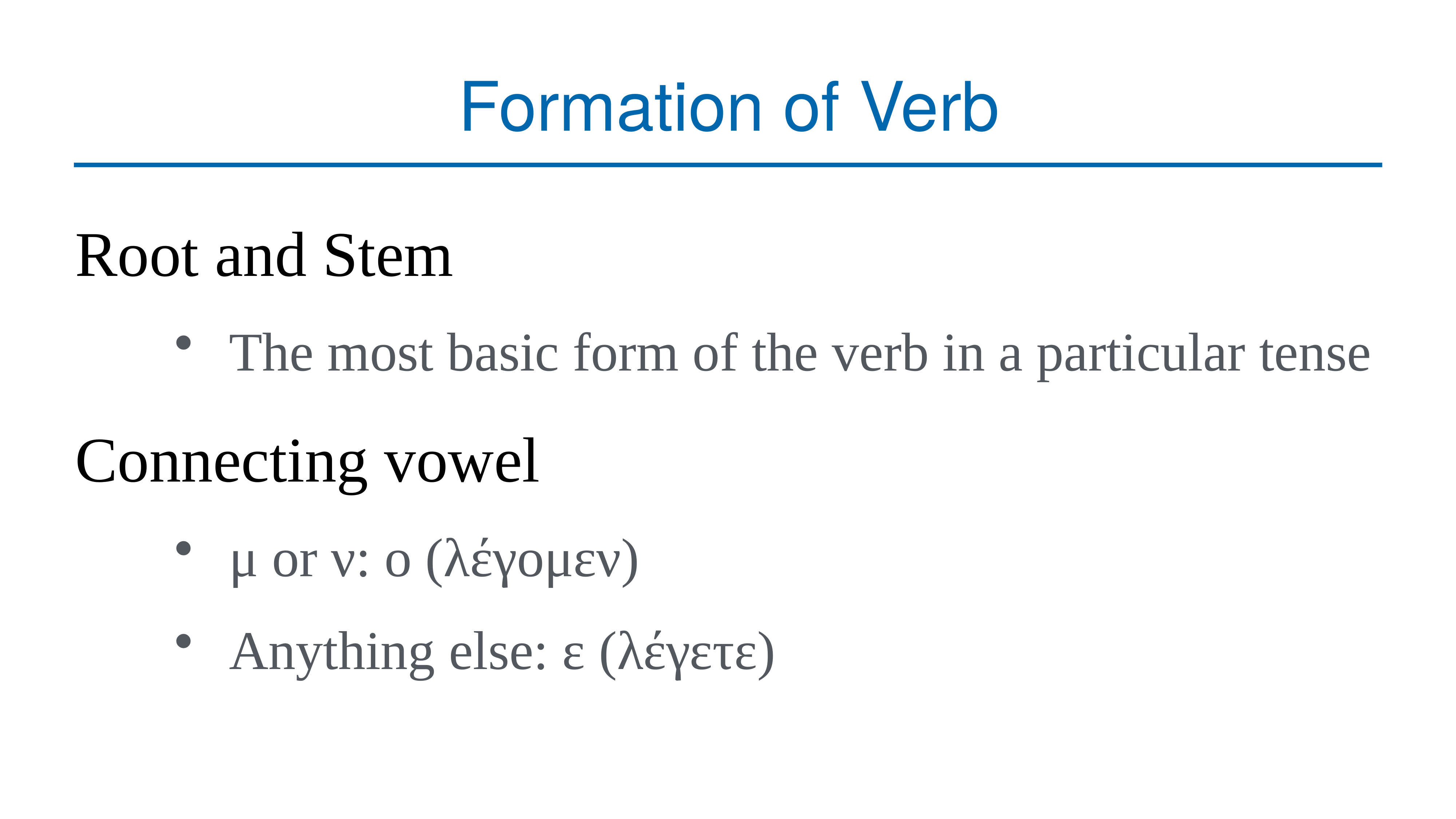

# Formation of Verb
Root and Stem
The most basic form of the verb in a particular tense
Connecting vowel
μ or ν: ο (λέγομεν)
Anything else: ε (λέγετε)